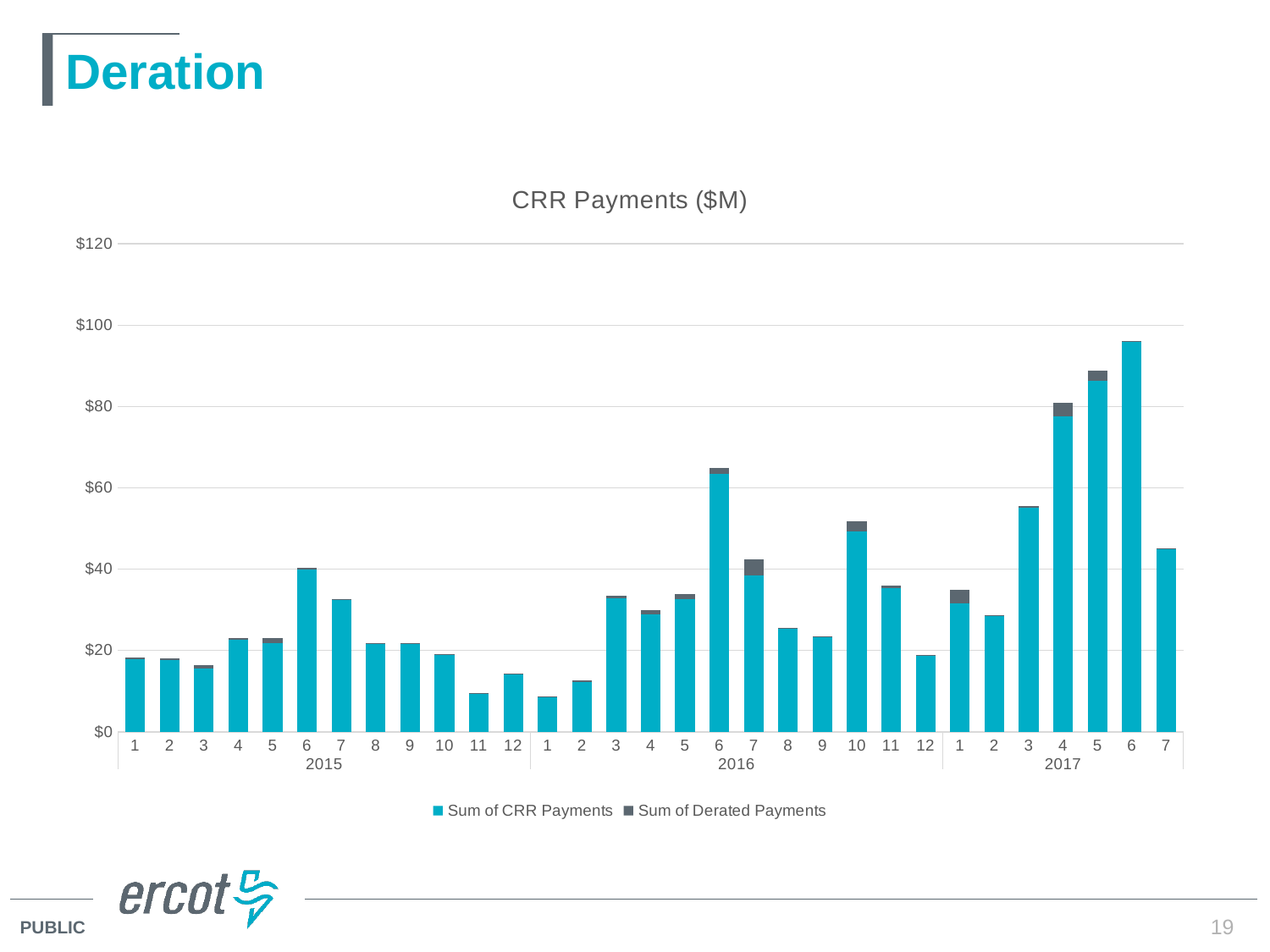

# Deration

### Chart: CRR Payments ($M)

| Category | Sum of CRR Payments | Sum of Derated Payments |
|---|---|---|
| 1 | 17.86238281000002 | 0.48520522999999993 |
| 2 | 17.70871737000004 | 0.43003018 |
| 3 | 15.549848590000037 | 0.7495907599999997 |
| 4 | 22.633009690000065 | 0.5130461000000002 |
| 5 | 21.91880802000002 | 1.10630558 |
| 6 | 40.011785210000085 | 0.39467404000000006 |
| 7 | 32.56123648000006 | 0.13187428 |
| 8 | 21.824965430000006 | 0.015469179999999997 |
| 9 | 21.665459910000017 | 0.12130508000000001 |
| 10 | 19.07156392000002 | 0.11273406000000001 |
| 11 | 9.478470760000002 | 0.10262444 |
| 12 | 14.253445250000006 | 0.12967202 |
| 1 | 8.595283939999996 | 0.12054416999999999 |
| 2 | 12.324130219999995 | 0.29202757000000007 |
| 3 | 32.81557055000002 | 0.6026268999999999 |
| 4 | 28.981002840000038 | 0.9453323699999998 |
| 5 | 32.6459403 | 1.2953654299999997 |
| 6 | 63.39041236000017 | 1.572293 |
| 7 | 38.50485573000001 | 3.86878067 |
| 8 | 25.437343420000023 | 0.06302571000000001 |
| 9 | 23.359599690000003 | 0.19752882999999996 |
| 10 | 49.36329368000001 | 2.310951980000001 |
| 11 | 35.38287567000009 | 0.5618224599999999 |
| 12 | 18.68595603000002 | 0.11579903000000001 |
| 1 | 31.639579060000006 | 3.2082458899999993 |
| 2 | 28.547241560000028 | 0.18300292999999998 |
| 3 | 55.203623019999995 | 0.3814152599999999 |
| 4 | 77.63968665000002 | 3.3054875000000004 |
| 5 | 86.39451129000003 | 2.48152367 |
| 6 | 95.89236360000008 | 0.13522895 |
| 7 | 45.08735072000004 | 0.04298004000000001 |
19